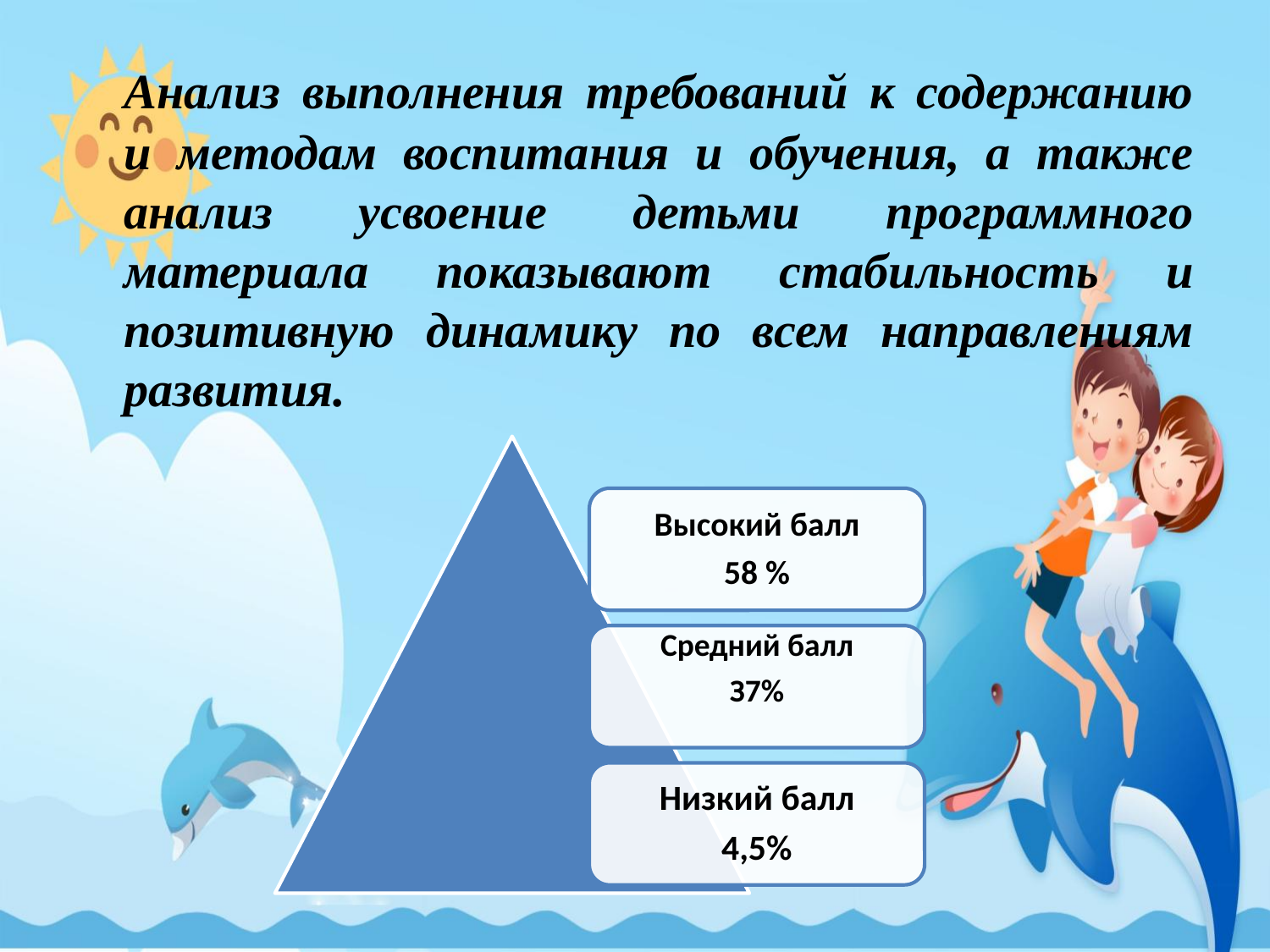

Анализ выполнения требований к содержанию и методам воспитания и обучения, а также анализ усвоение детьми программного материала показывают стабильность и позитивную динамику по всем направлениям развития.
Высокий балл
58 %
Средний балл
З7%

Низкий балл
4,5%